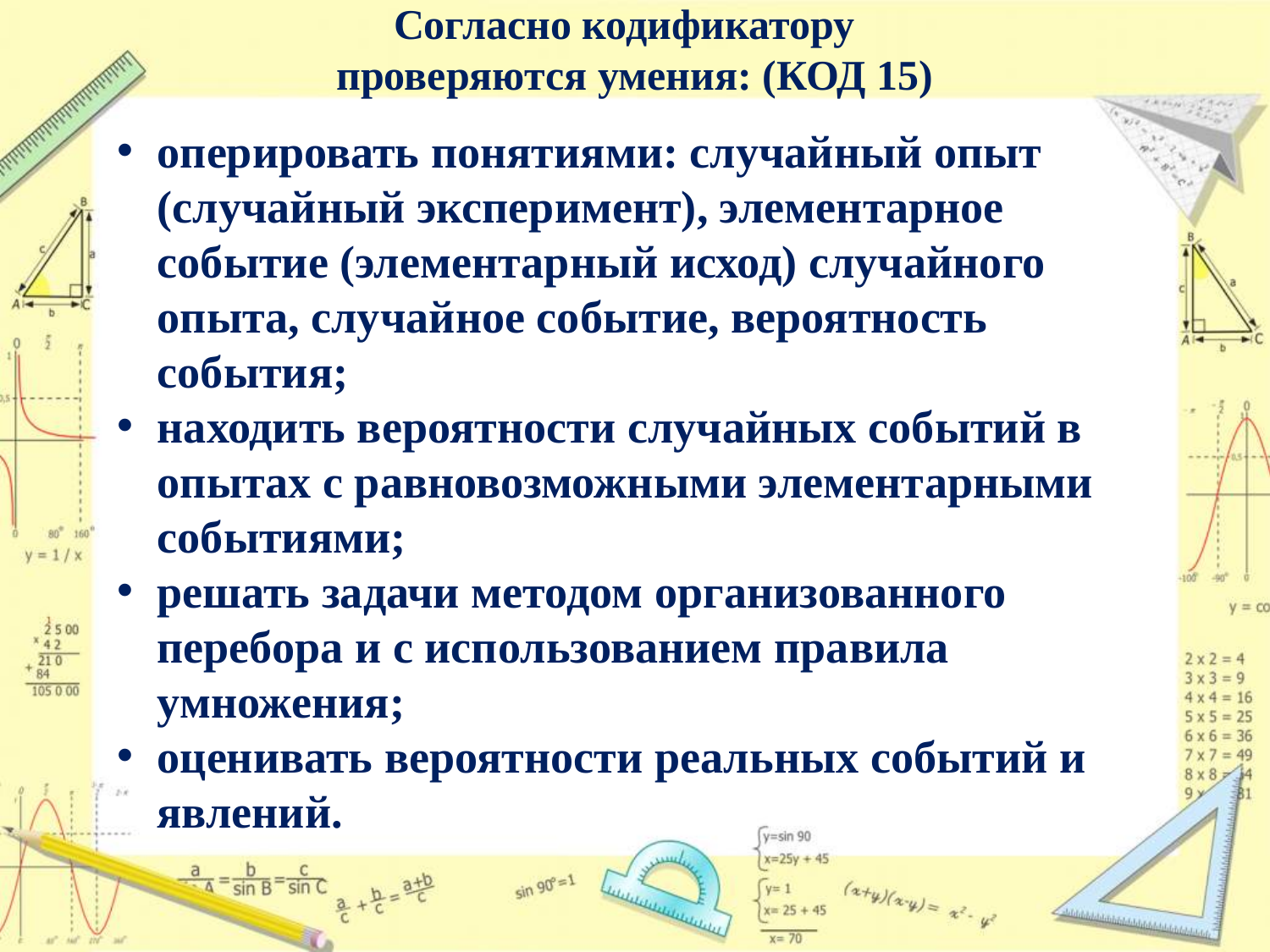

Согласно кодификатору
проверяются умения: (КОД 15)
оперировать понятиями: случайный опыт (случайный эксперимент), элементарное событие (элементарный исход) случайного опыта, случайное событие, вероятность события;
находить вероятности случайных событий в опытах с равновозможными элементарными событиями;
решать задачи методом организованного перебора и с использованием правила умножения;
оценивать вероятности реальных событий и явлений.